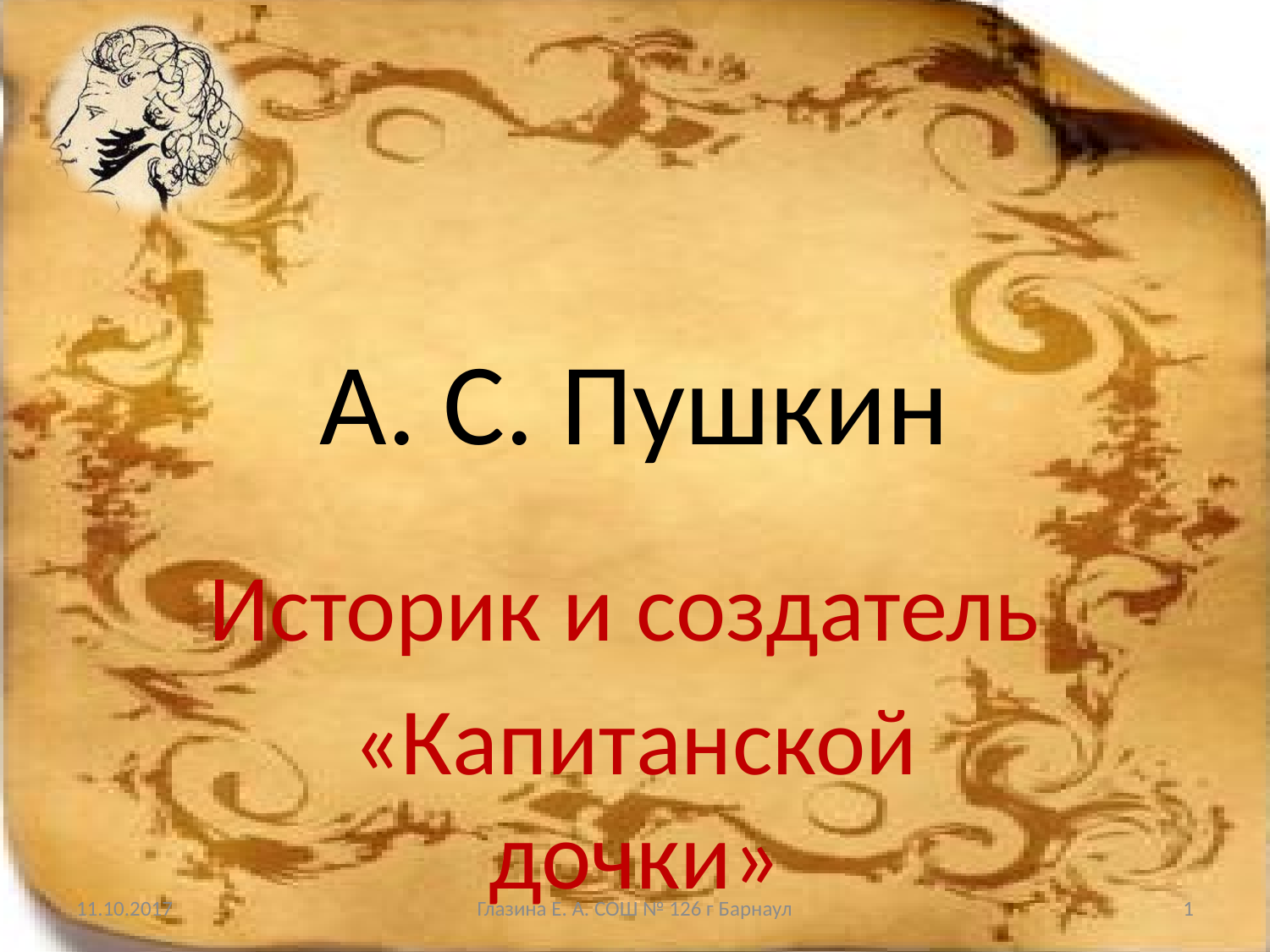

# А. С. Пушкин
Историк и создатель
«Капитанской дочки»
11.10.2017
Глазина Е. А. СОШ № 126 г Барнаул
1